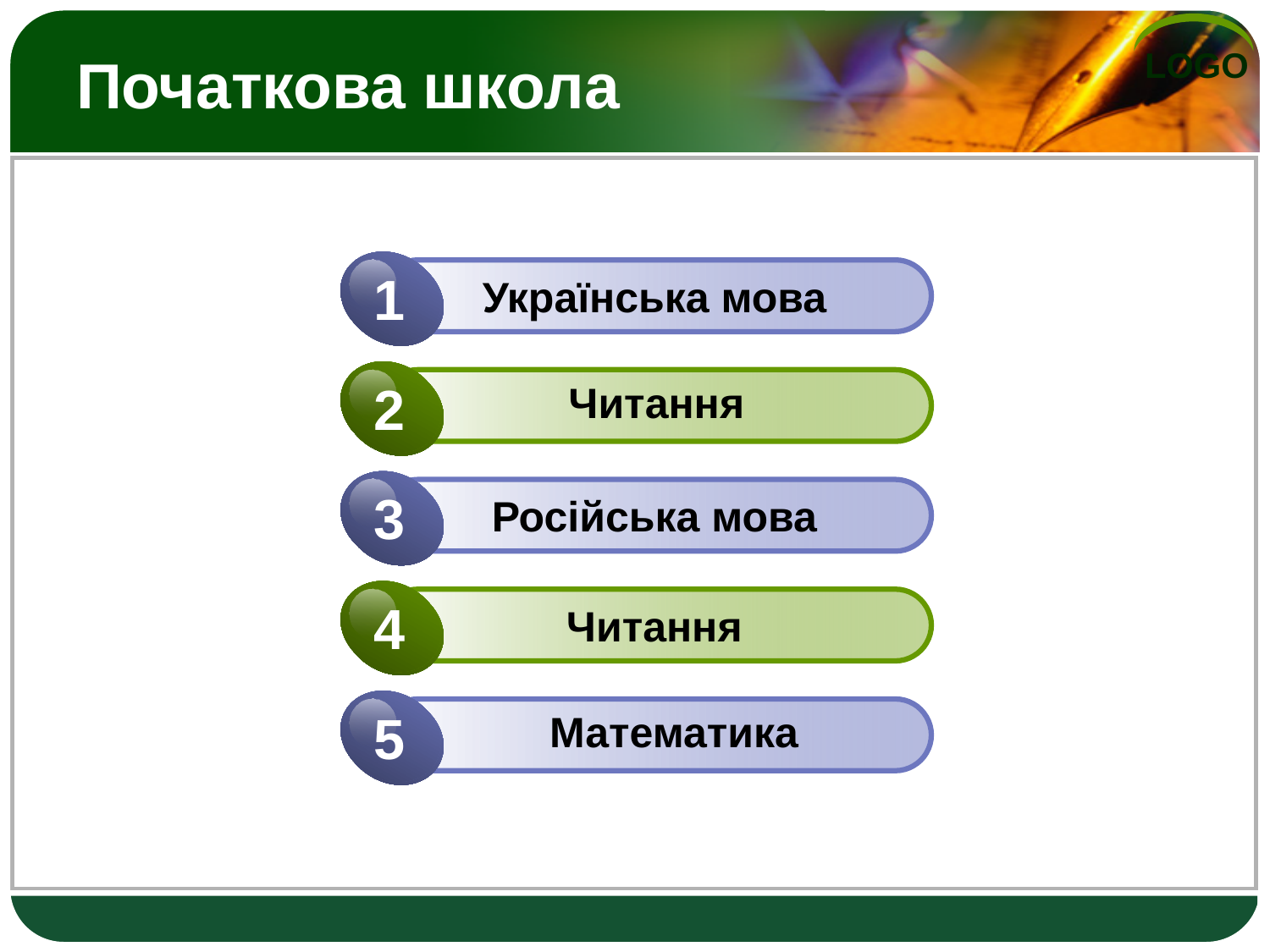

# Початкова школа

1

Українська мова

2

Читання

3

Російська мова

4

Читання

5

Математика